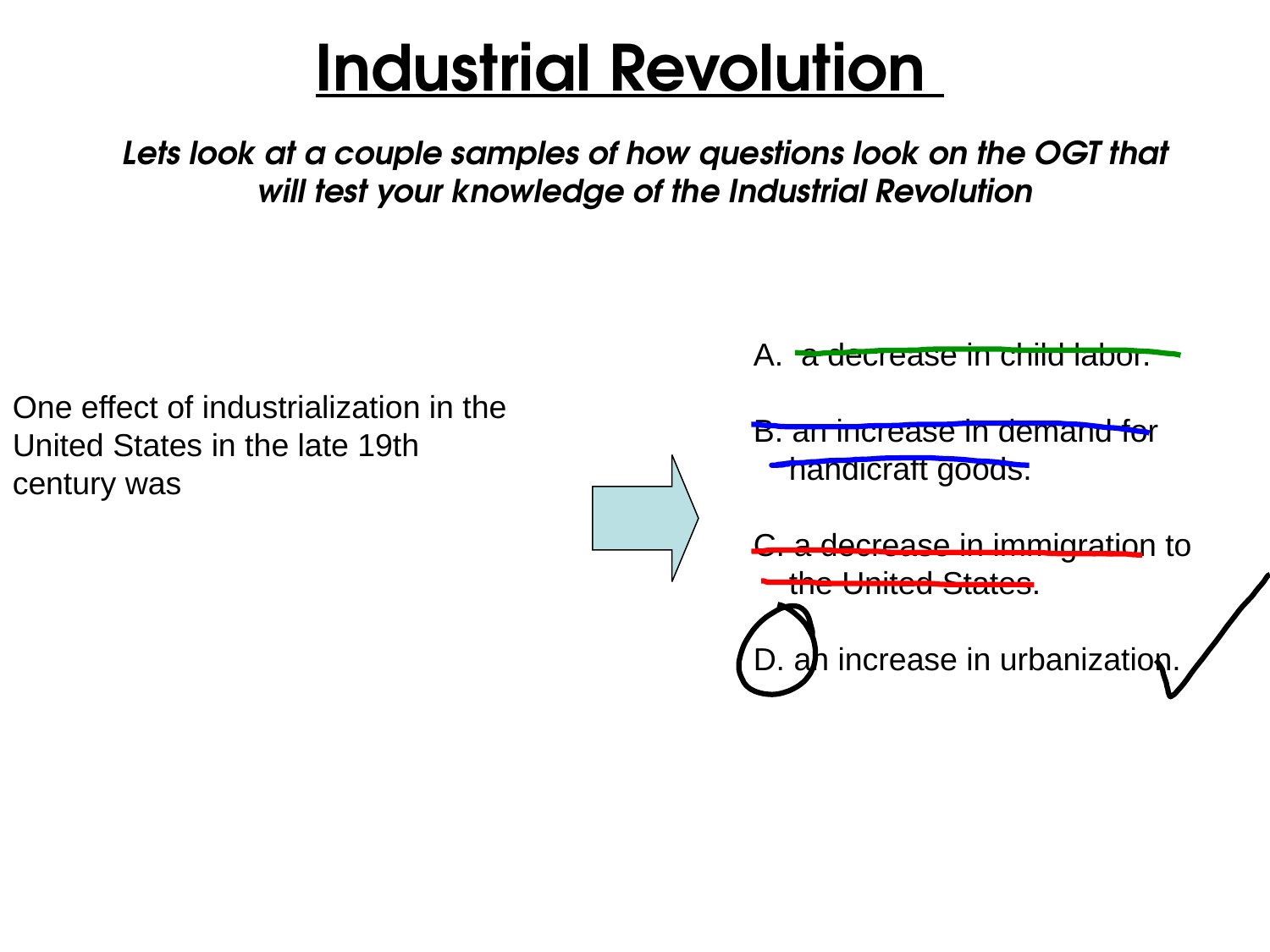

Industrial Revolution
Lets look at a couple samples of how questions look on the OGT that will test your knowledge of the Industrial Revolution

a decrease in child labor.

B. an increase in demand for
    handicraft goods.

C. a decrease in immigration to
    the United States.

D. an increase in urbanization.

One effect of industrialization in the
United States in the late 19th century was